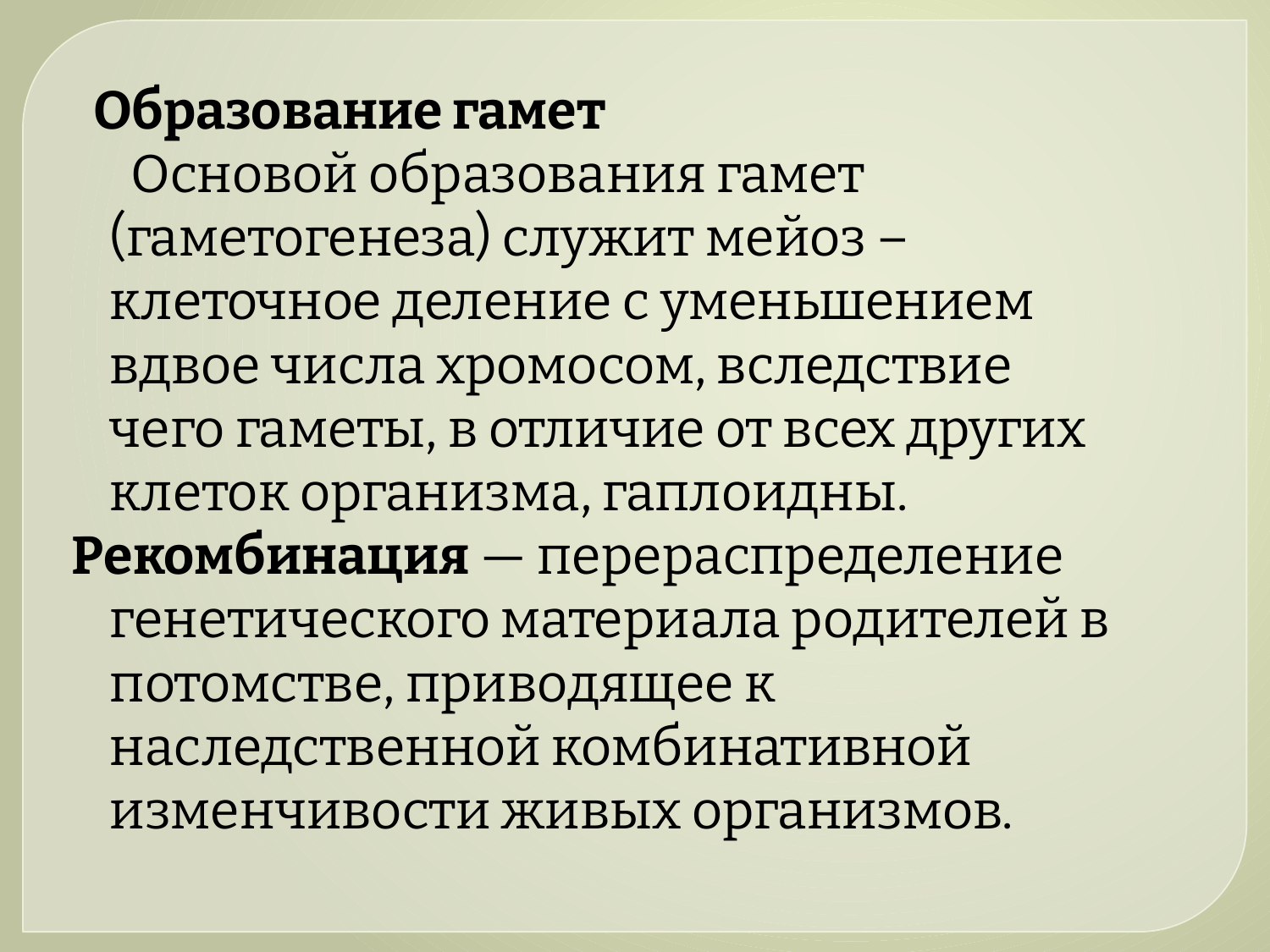

Образование гамет
  Основой образования гамет (гаметогенеза) служит мейоз – клеточное деление с уменьшением вдвое числа хромосом, вследствие чего гаметы, в отличие от всех других клеток организма, гаплоидны.
Рекомбинация — перераспределение генетического материала родителей в потомстве, приводящее к наследственной комбинативной изменчивости живых организмов.